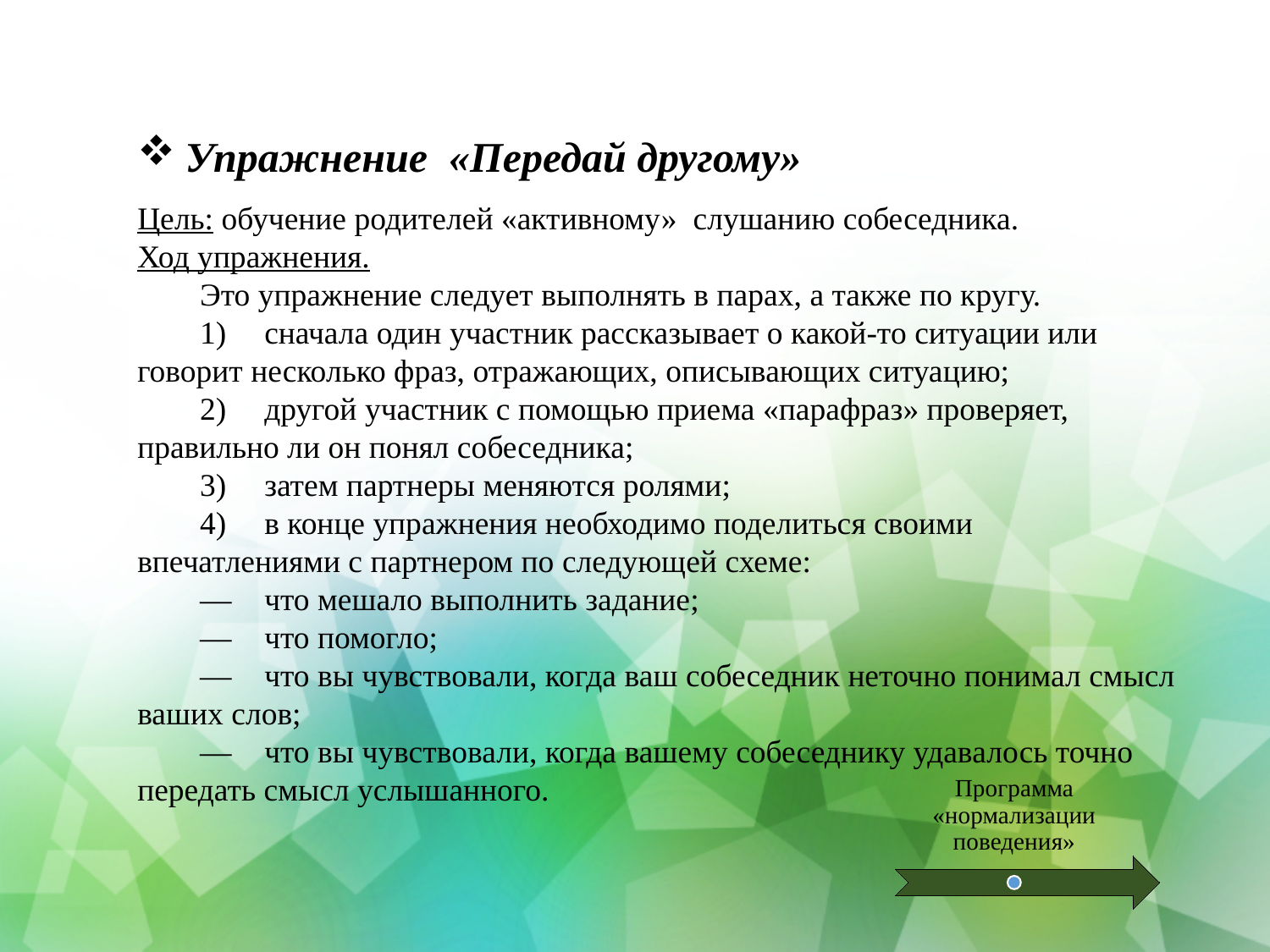

Упражнение  «Передай другому»
Цель: обучение родителей «активному»  слушанию собеседника.
Ход упражнения.
Это упражнение следует выполнять в парах, а также по кругу.
1)	сначала один участник рассказывает о какой-то ситуации или говорит несколько фраз, отражающих, описывающих ситуацию;
2)	другой участник с помощью приема «парафраз» проверяет, правильно ли он понял собеседника;
3)	затем партнеры меняются ролями;
4)	в конце упражнения необходимо поделиться своими впечатлениями с партнером по следующей схеме:
—	что мешало выполнить задание;
—	что помогло;
—	что вы чувствовали, когда ваш собеседник неточно понимал смысл ваших слов;
—	что вы чувствовали, когда вашему собеседнику удавалось точно передать смысл услышанного.

Программа «нормализации поведения»